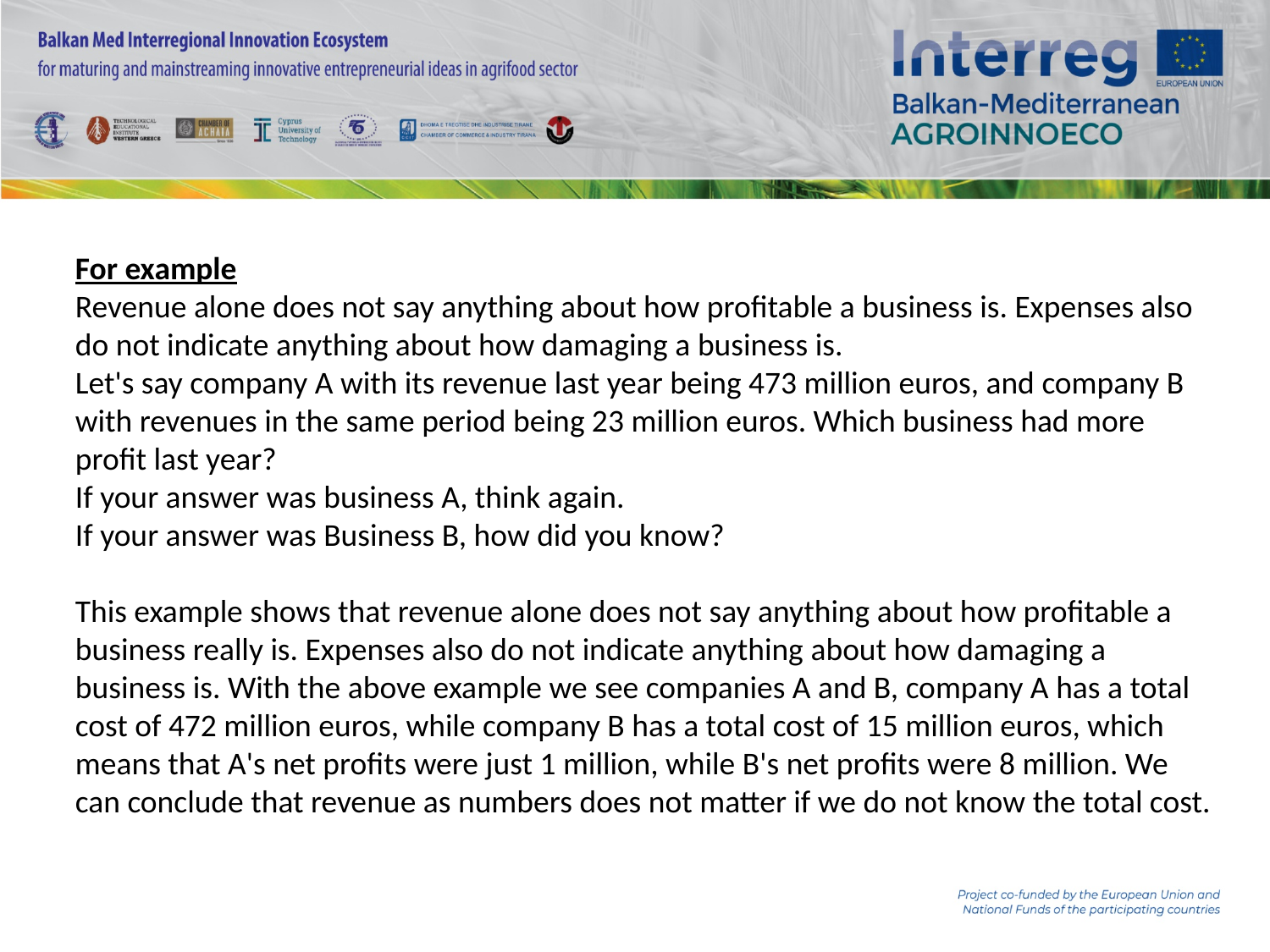

For example
Revenue alone does not say anything about how profitable a business is. Expenses also do not indicate anything about how damaging a business is.
Let's say company A with its revenue last year being 473 million euros, and company B with revenues in the same period being 23 million euros. Which business had more profit last year?
If your answer was business A, think again.
If your answer was Business B, how did you know?

This example shows that revenue alone does not say anything about how profitable a business really is. Expenses also do not indicate anything about how damaging a business is. With the above example we see companies A and B, company A has a total cost of 472 million euros, while company B has a total cost of 15 million euros, which means that A's net profits were just 1 million, while B's net profits were 8 million. We can conclude that revenue as numbers does not matter if we do not know the total cost.